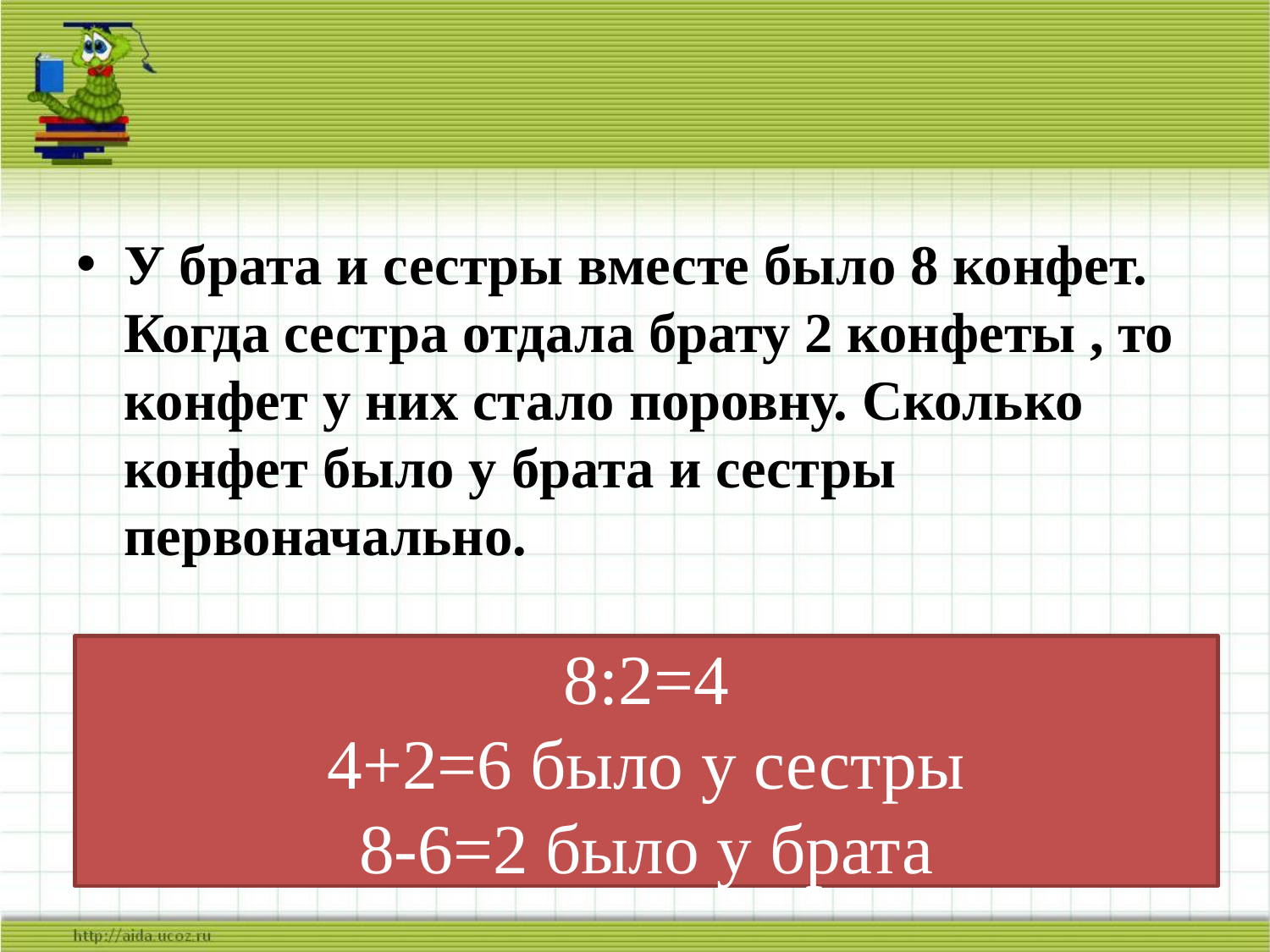

У брата и сестры вместе было 8 конфет. Когда сестра отдала брату 2 конфеты , то конфет у них стало поровну. Сколько конфет было у брата и сестры первоначально.

# 8:2=4 4+2=6 было у сестры 8-6=2 было у брата